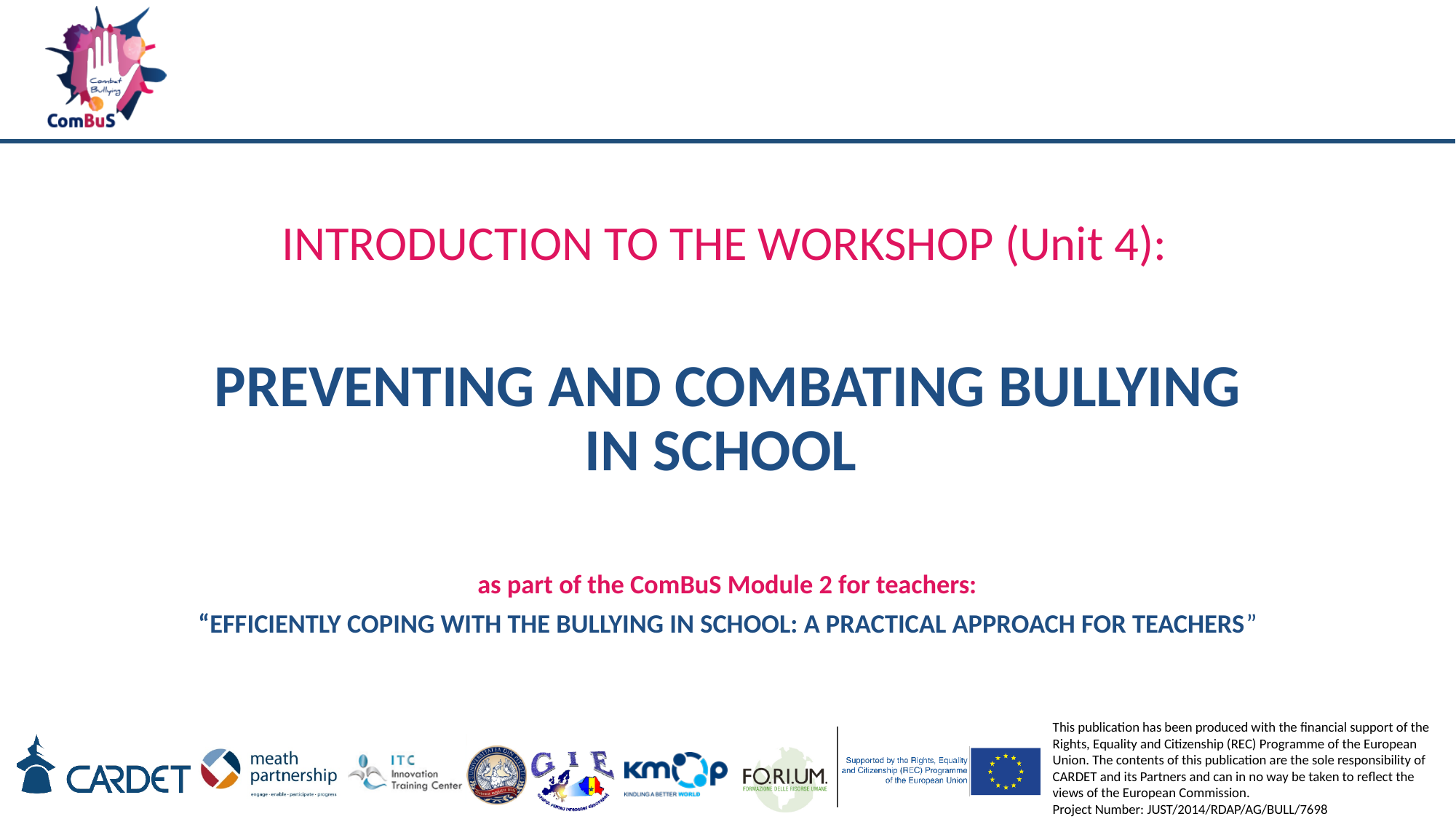

# INTRODUCTION TO THE WORKSHOP (Unit 4):

PREVENTING AND COMBATING BULLYING IN SCHOOL

as part of the ComBuS Module 2 for teachers:
“EFFICIENTLY COPING WITH THE BULLYING IN SCHOOL: A PRACTICAL APPROACH FOR TEACHERS”